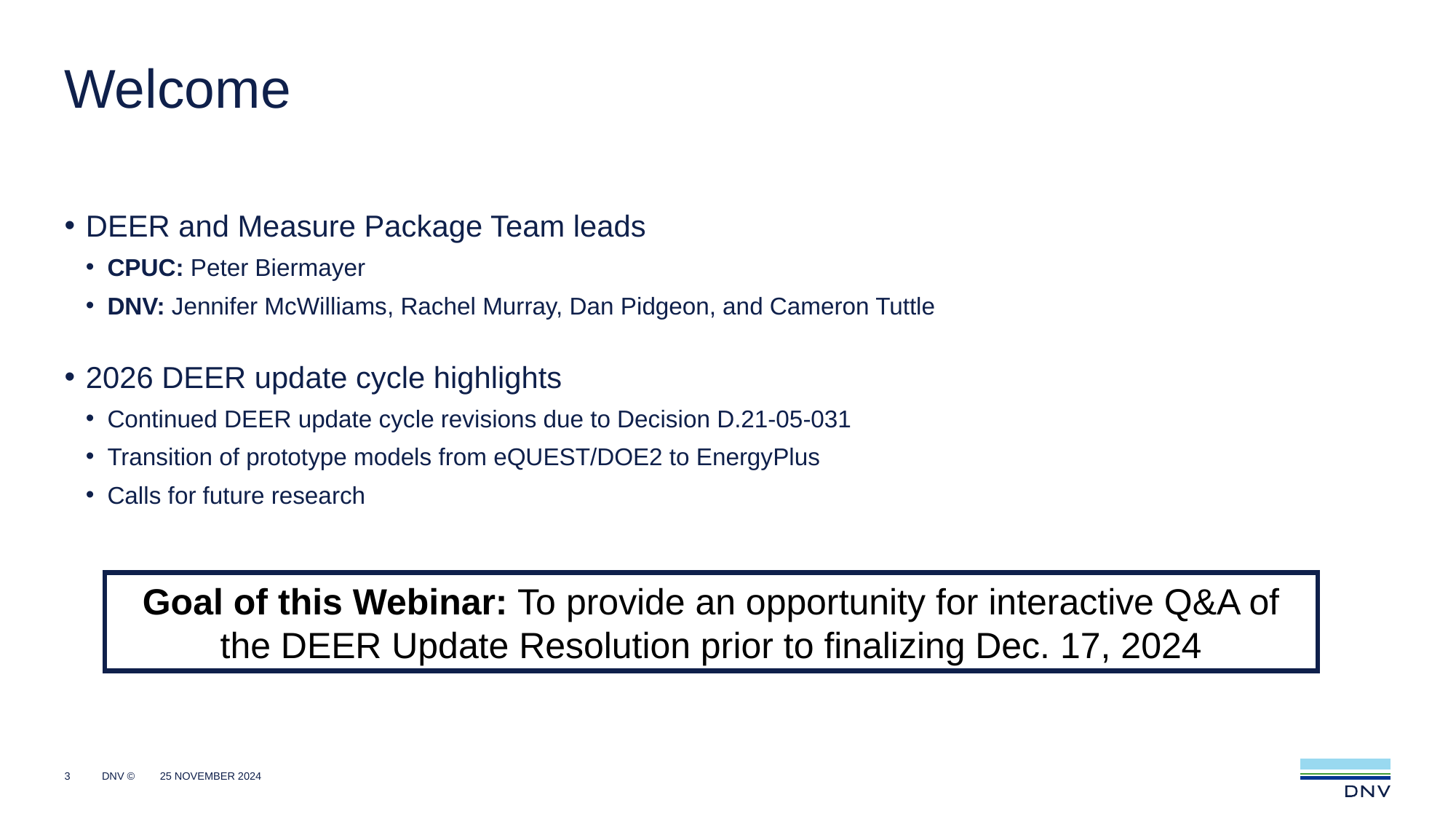

# Welcome
DEER and Measure Package Team leads
CPUC: Peter Biermayer
DNV: Jennifer McWilliams, Rachel Murray, Dan Pidgeon, and Cameron Tuttle

2026 DEER update cycle highlights
Continued DEER update cycle revisions due to Decision D.21-05-031
Transition of prototype models from eQUEST/DOE2 to EnergyPlus
Calls for future research

Goal of this Webinar: To provide an opportunity for interactive Q&A of the DEER Update Resolution prior to finalizing Dec. 17, 2024
3